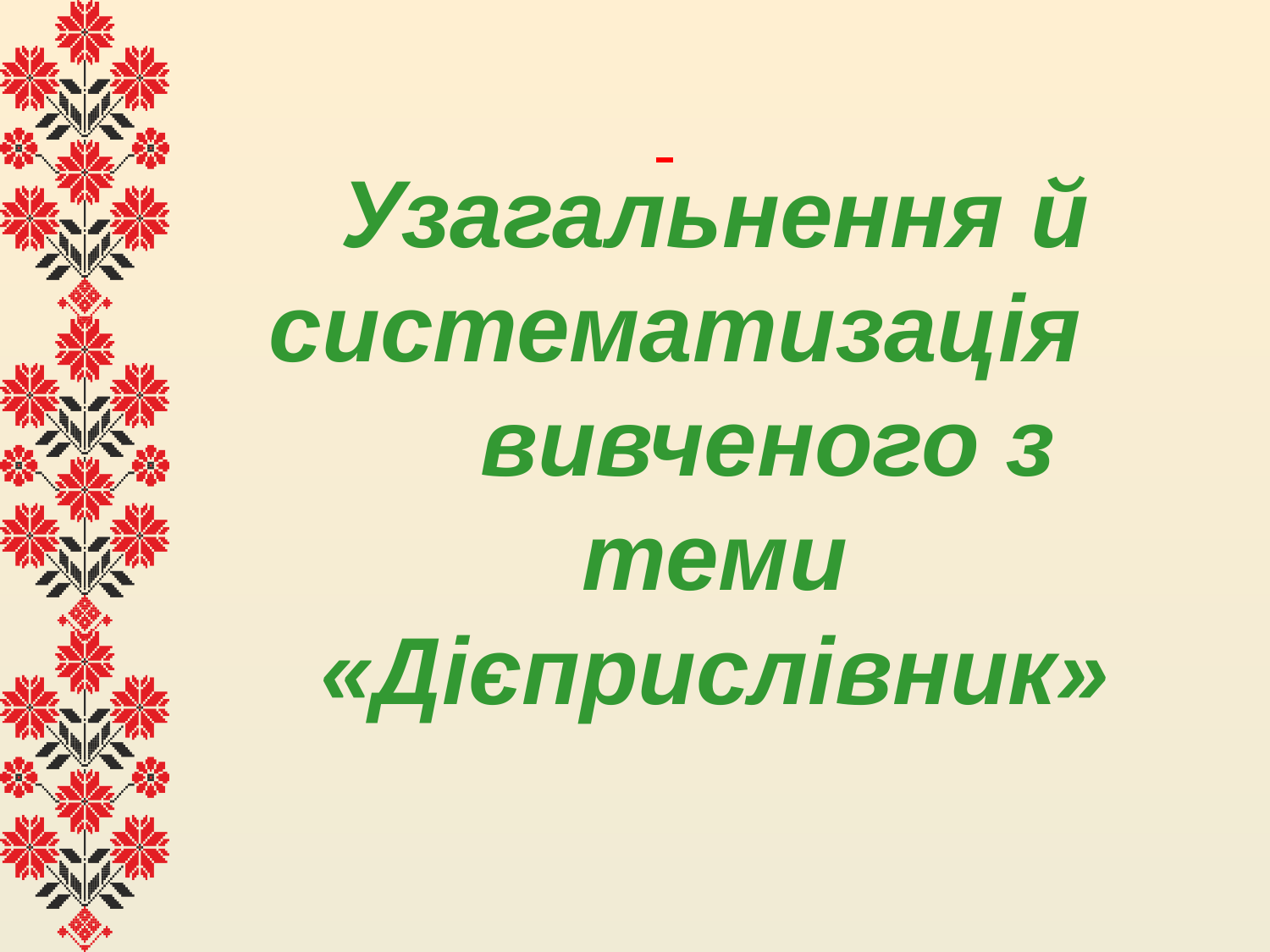

#
Узагальнення й систематизація        вивченого з теми «Дієприслівник»